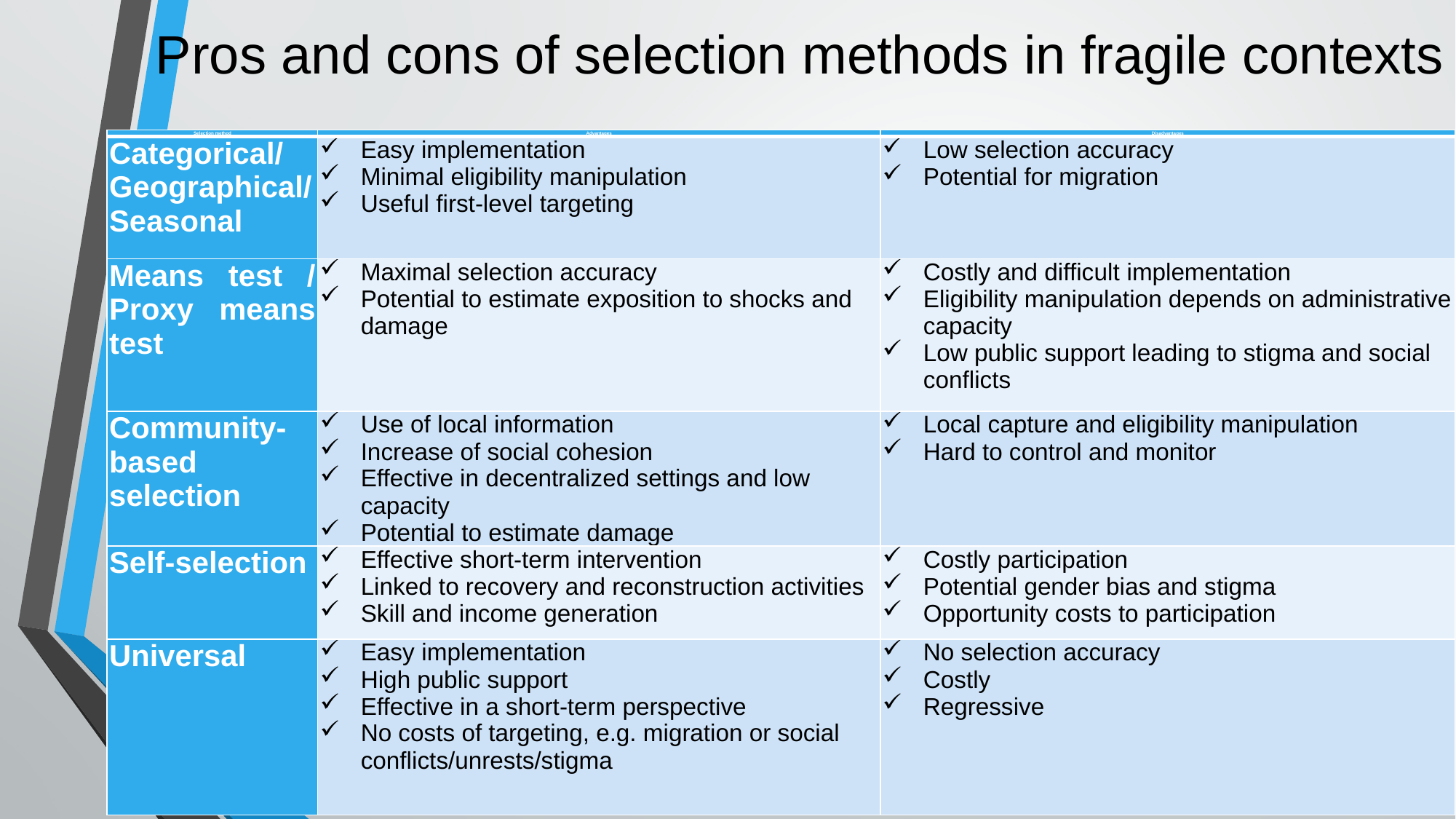

# Pros and cons of selection methods in fragile contexts
| Selection method | Advantages | Disadvantages |
| --- | --- | --- |
| Categorical/ Geographical/ Seasonal | Easy implementation Minimal eligibility manipulation Useful first-level targeting | Low selection accuracy Potential for migration |
| Means test / Proxy means test | Maximal selection accuracy Potential to estimate exposition to shocks and damage | Costly and difficult implementation Eligibility manipulation depends on administrative capacity Low public support leading to stigma and social conflicts |
| Community-based selection | Use of local information Increase of social cohesion Effective in decentralized settings and low capacity Potential to estimate damage | Local capture and eligibility manipulation Hard to control and monitor |
| Self-selection | Effective short-term intervention Linked to recovery and reconstruction activities Skill and income generation | Costly participation Potential gender bias and stigma Opportunity costs to participation |
| Universal | Easy implementation High public support Effective in a short-term perspective No costs of targeting, e.g. migration or social conflicts/unrests/stigma | No selection accuracy Costly Regressive |